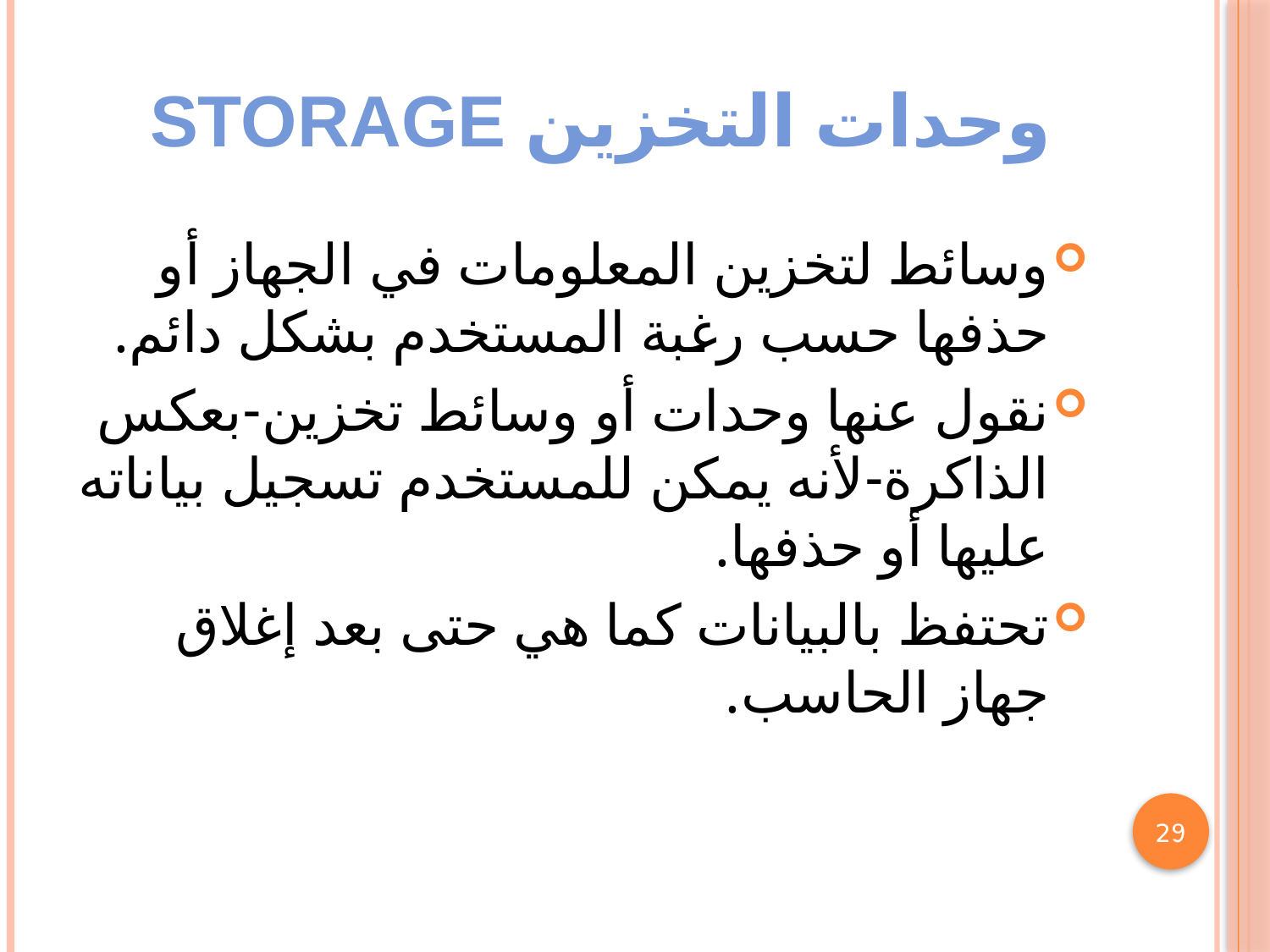

# وحدات التخزين storage
وسائط لتخزين المعلومات في الجهاز أو حذفها حسب رغبة المستخدم بشكل دائم.
نقول عنها وحدات أو وسائط تخزين-بعكس الذاكرة-لأنه يمكن للمستخدم تسجيل بياناته عليها أو حذفها.
تحتفظ بالبيانات كما هي حتى بعد إغلاق جهاز الحاسب.

29